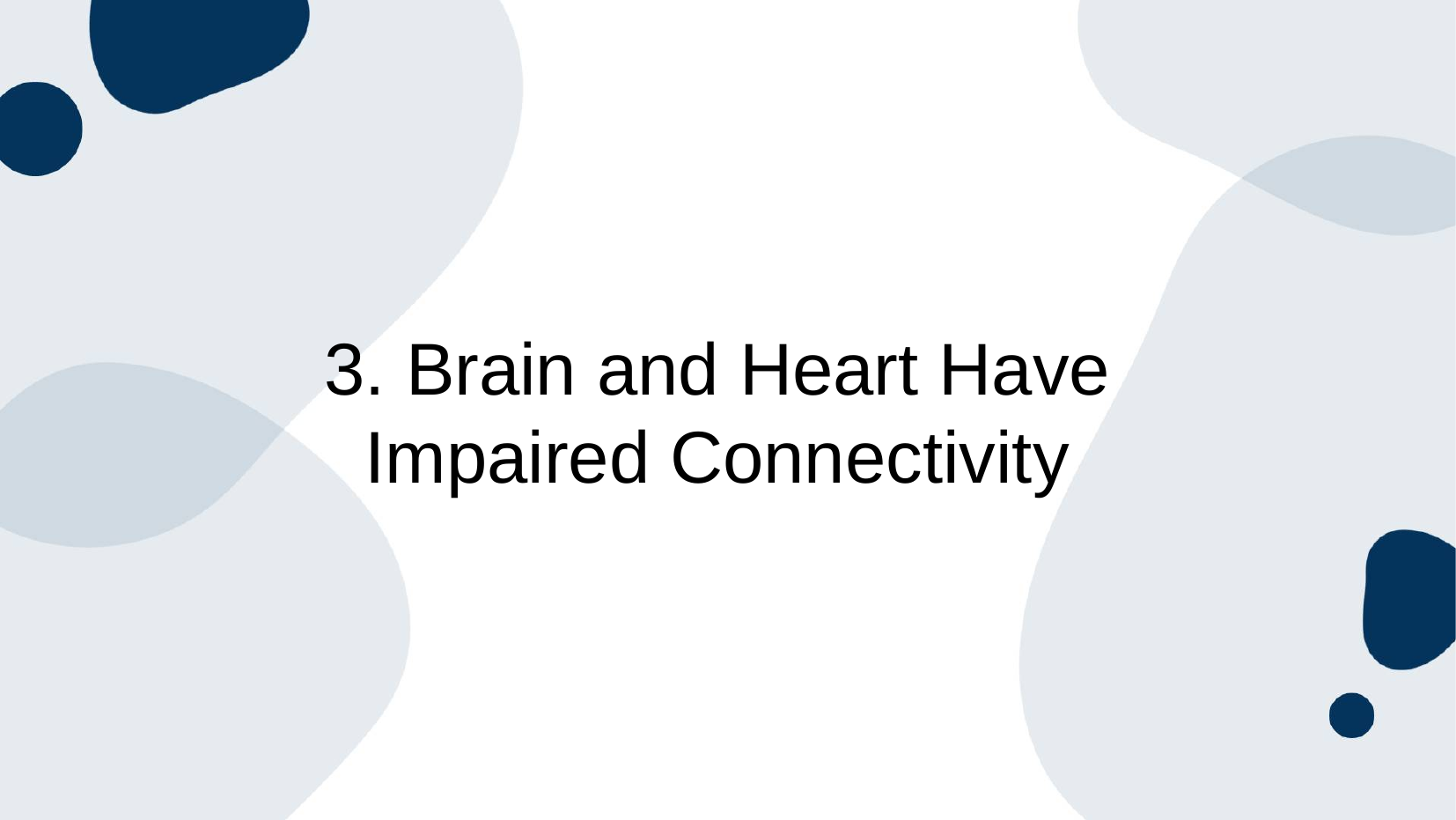

3. Brain and Heart Have
Impaired Connectivity